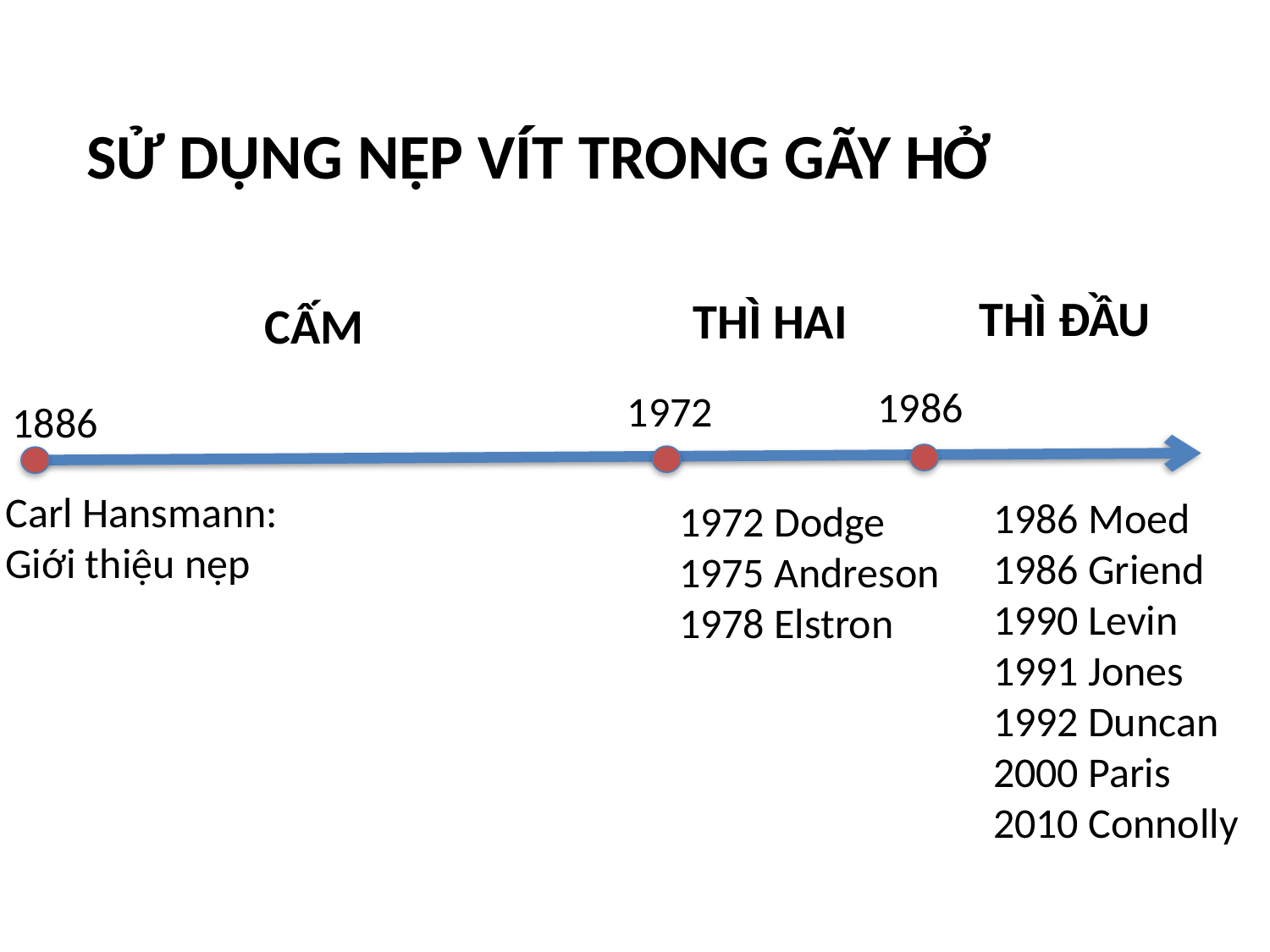

SỬ DỤNG NẸP VÍT TRONG GÃY HỞ
THÌ ĐẦU
THÌ HAI
CẤM
1986
1972
1886

Carl Hansmann:
Giới thiệu nẹp

1986 Moed
1986 Griend
1990 Levin
1991 Jones
1992 Duncan
2000 Paris
2010 Connolly
1972 Dodge
1975 Andreson
1978 Elstron